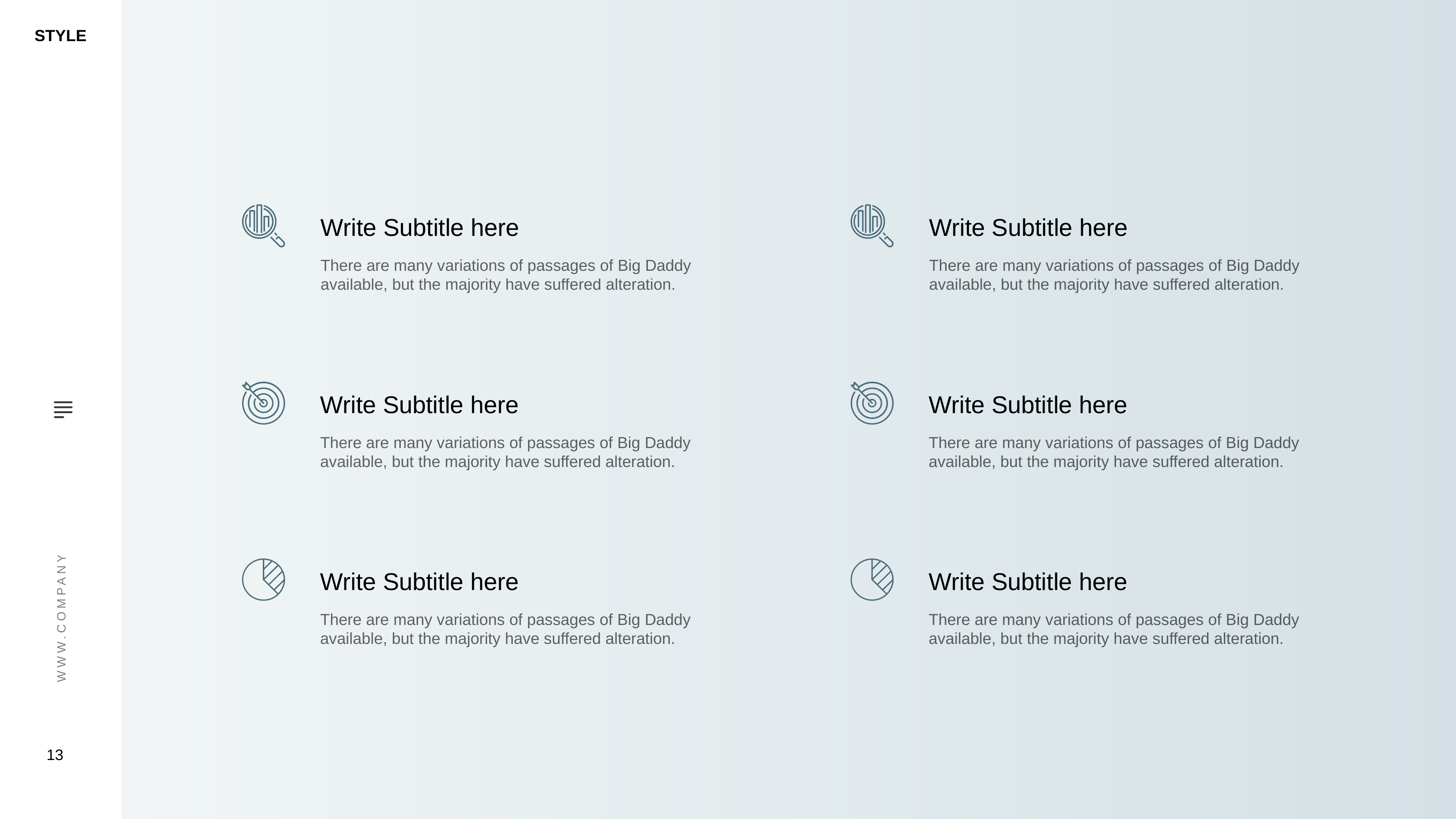

Write Subtitle here
Write Subtitle here

There are many variations of passages of Big Daddy available, but the majority have suffered alteration.
There are many variations of passages of Big Daddy available, but the majority have suffered alteration.
Write Subtitle here
Write Subtitle here

There are many variations of passages of Big Daddy available, but the majority have suffered alteration.
There are many variations of passages of Big Daddy available, but the majority have suffered alteration.
Write Subtitle here
Write Subtitle here

There are many variations of passages of Big Daddy available, but the majority have suffered alteration.
There are many variations of passages of Big Daddy available, but the majority have suffered alteration.
13